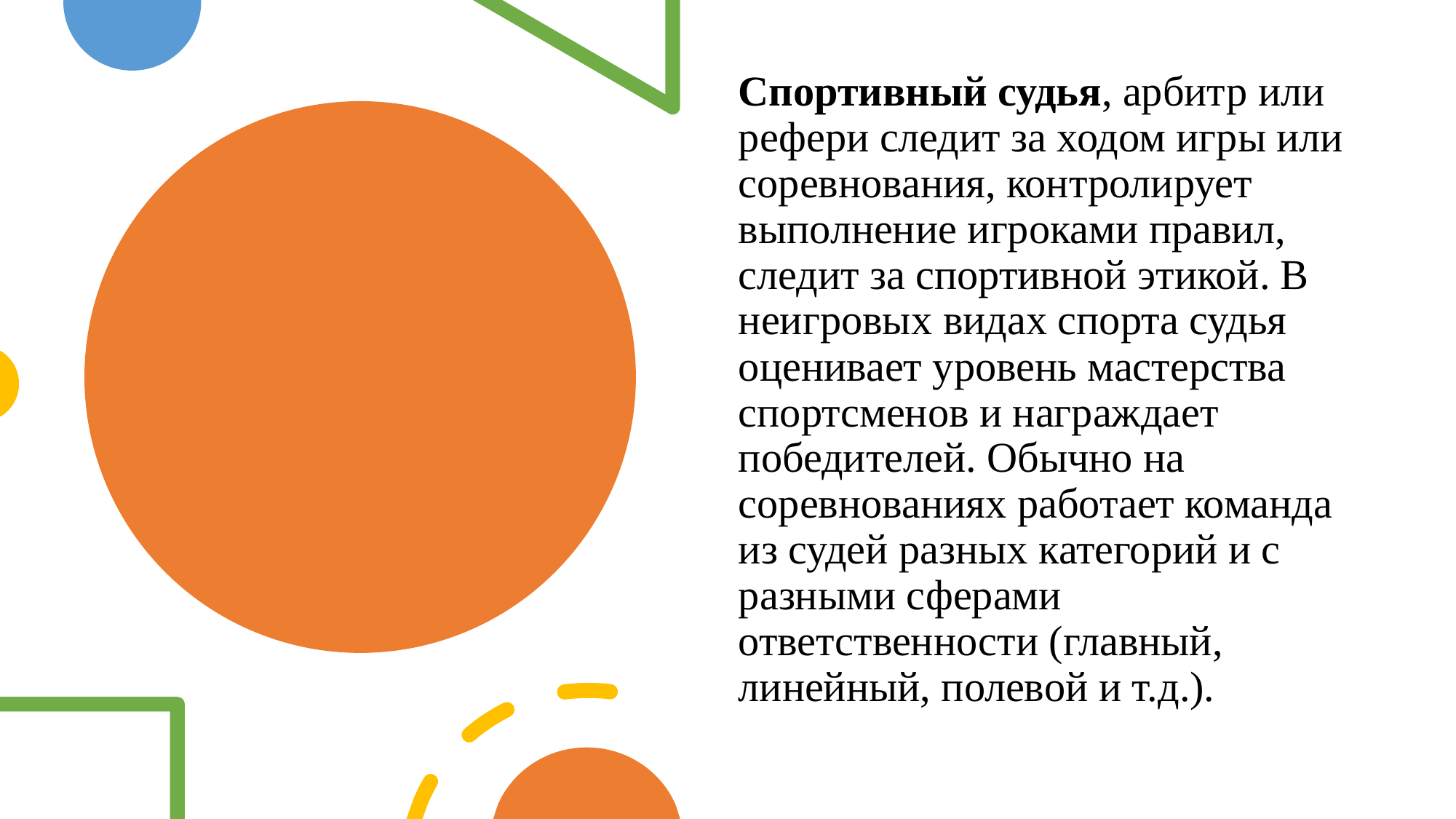

Спортивный судья, арбитр или рефери следит за ходом игры или соревнования, контролирует выполнение игроками правил, следит за спортивной этикой. В неигровых видах спорта судья оценивает уровень мастерства спортсменов и награждает победителей. Обычно на соревнованиях работает команда из судей разных категорий и с разными сферами ответственности (главный, линейный, полевой и т.д.).